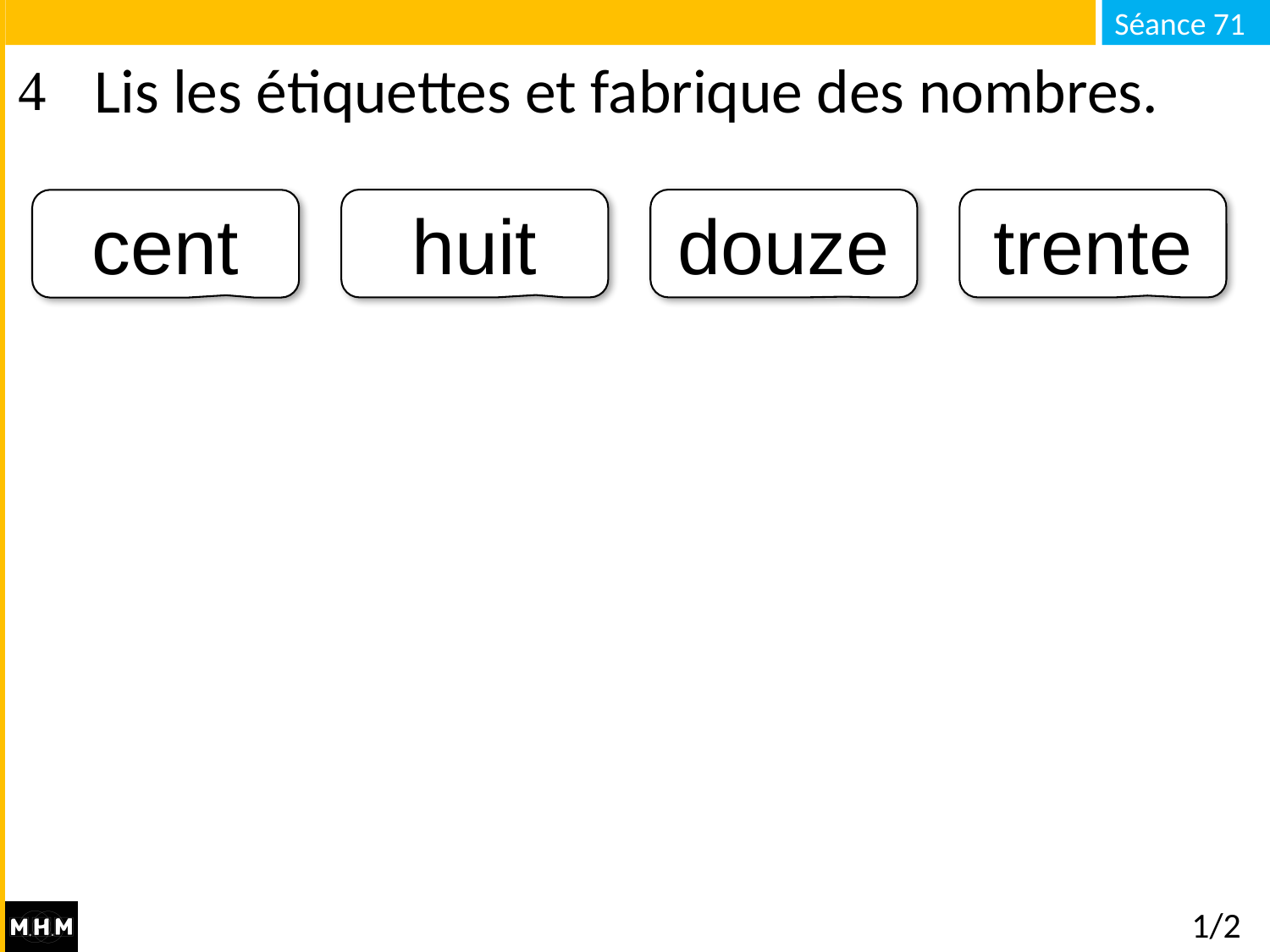

# Lis les étiquettes et fabrique des nombres.
huit
douze
trente
cent
1/2